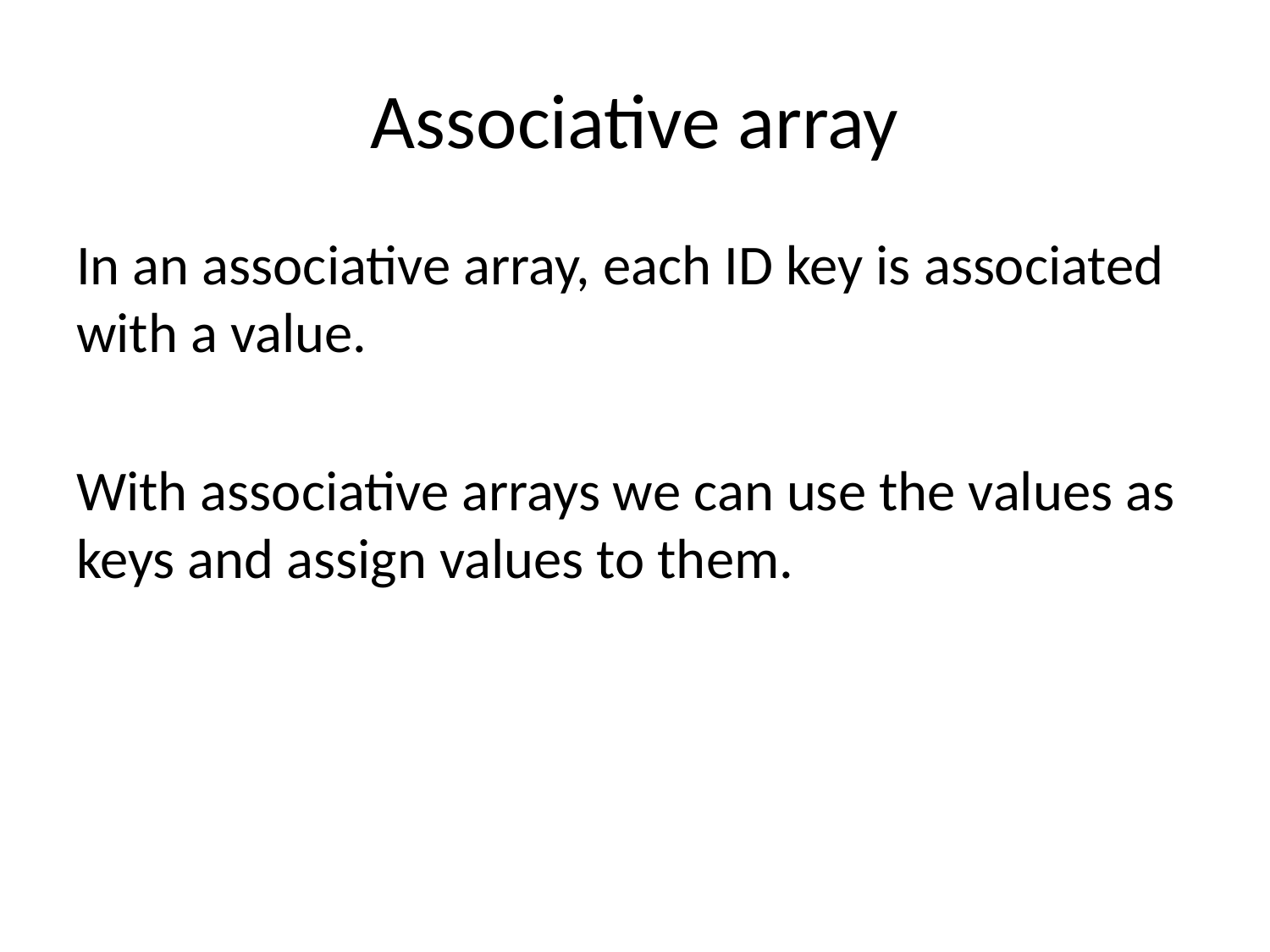

# Associative array
In an associative array, each ID key is associated with a value.

With associative arrays we can use the values as keys and assign values to them.